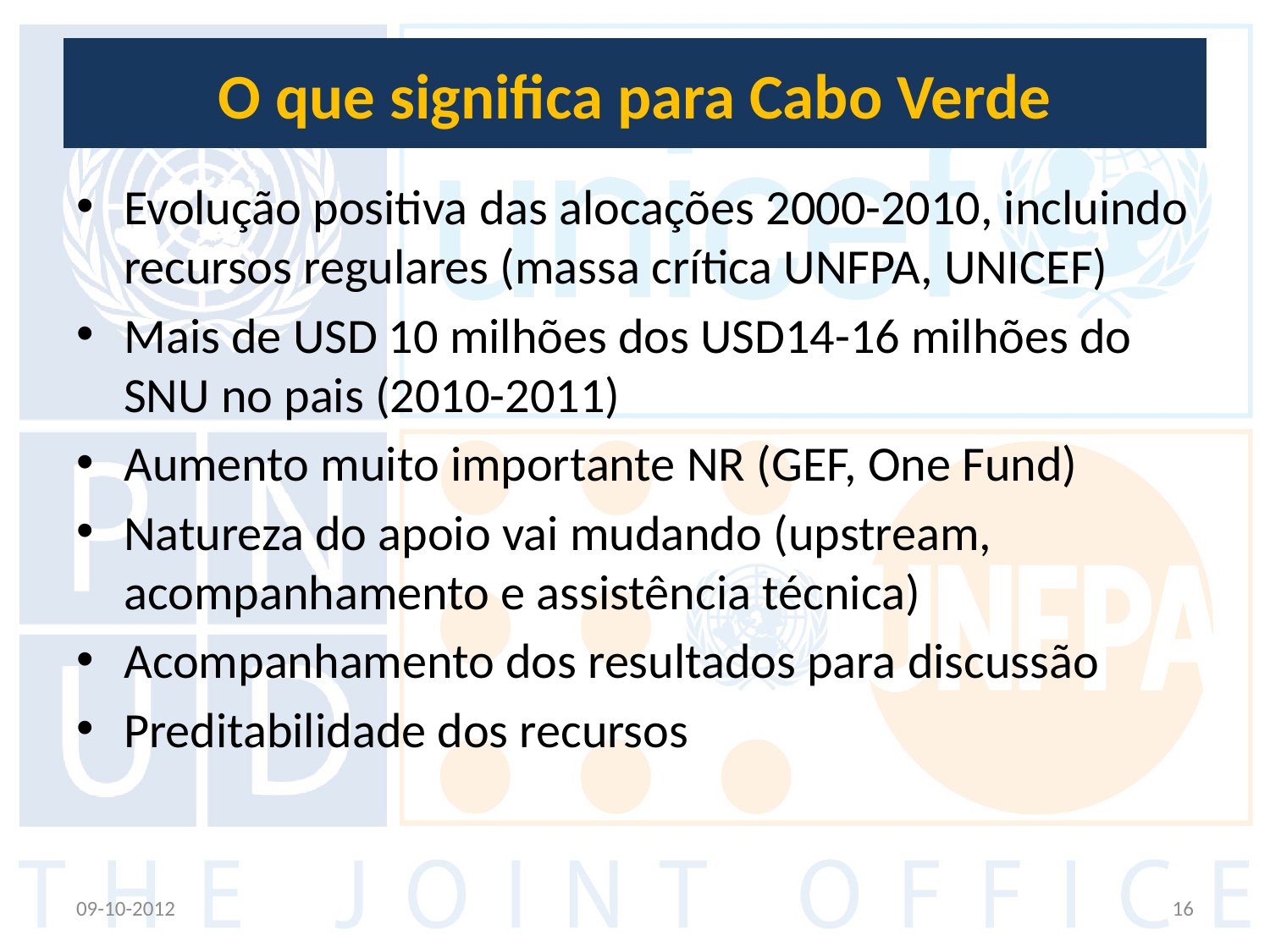

# O que significa para Cabo Verde
Evolução positiva das alocações 2000-2010, incluindo recursos regulares (massa crítica UNFPA, UNICEF)
Mais de USD 10 milhões dos USD14-16 milhões do SNU no pais (2010-2011)
Aumento muito importante NR (GEF, One Fund)
Natureza do apoio vai mudando (upstream, acompanhamento e assistência técnica)
Acompanhamento dos resultados para discussão
Preditabilidade dos recursos

09-10-2012
16